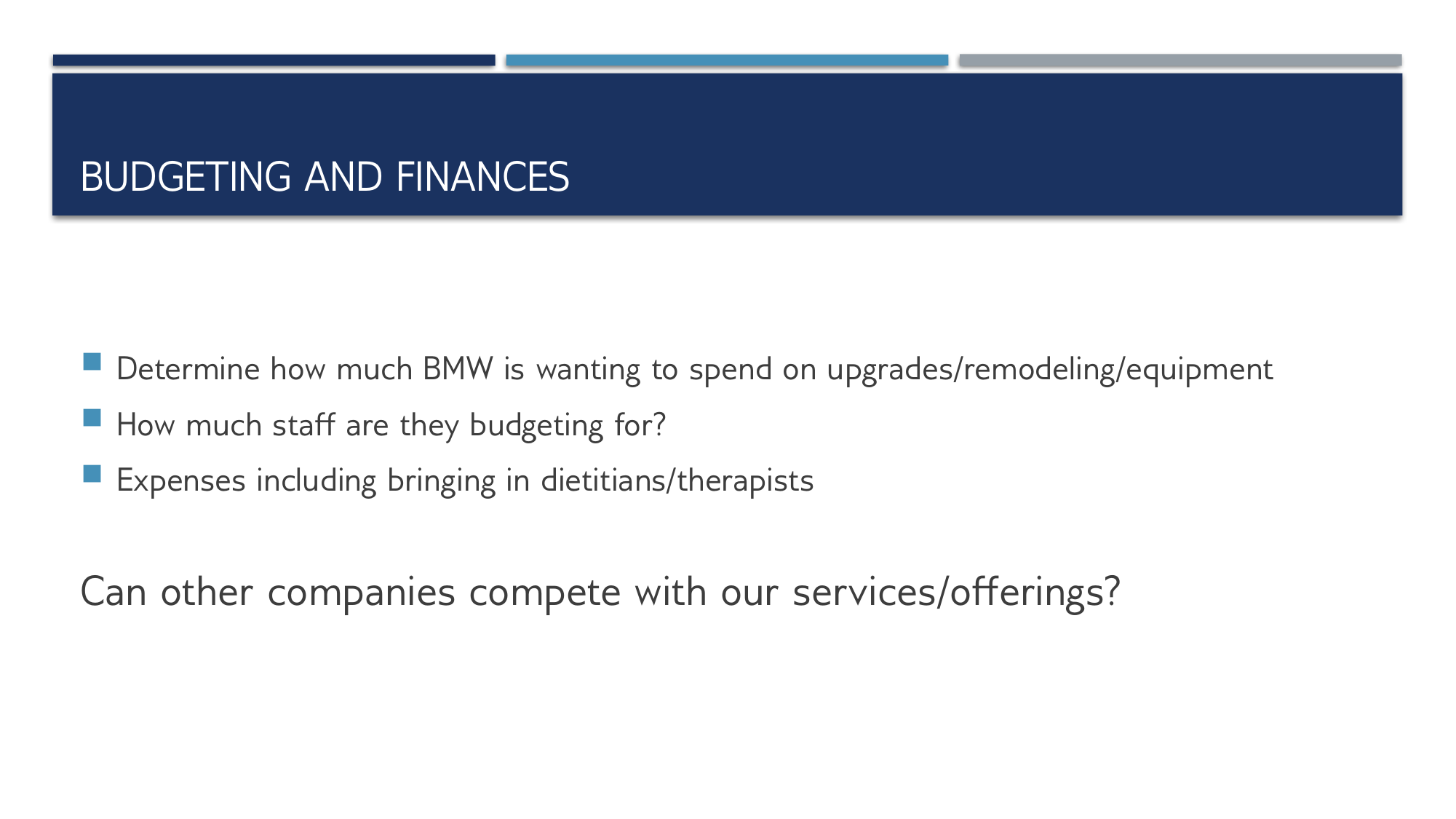

# BUDGETING AND FINANCES
Determine how much BMW is wanting to spend on upgrades/remodeling/equipment
How much staff are they budgeting for?
Expenses including bringing in dietitians/therapists

Can other companies compete with our services/offerings?